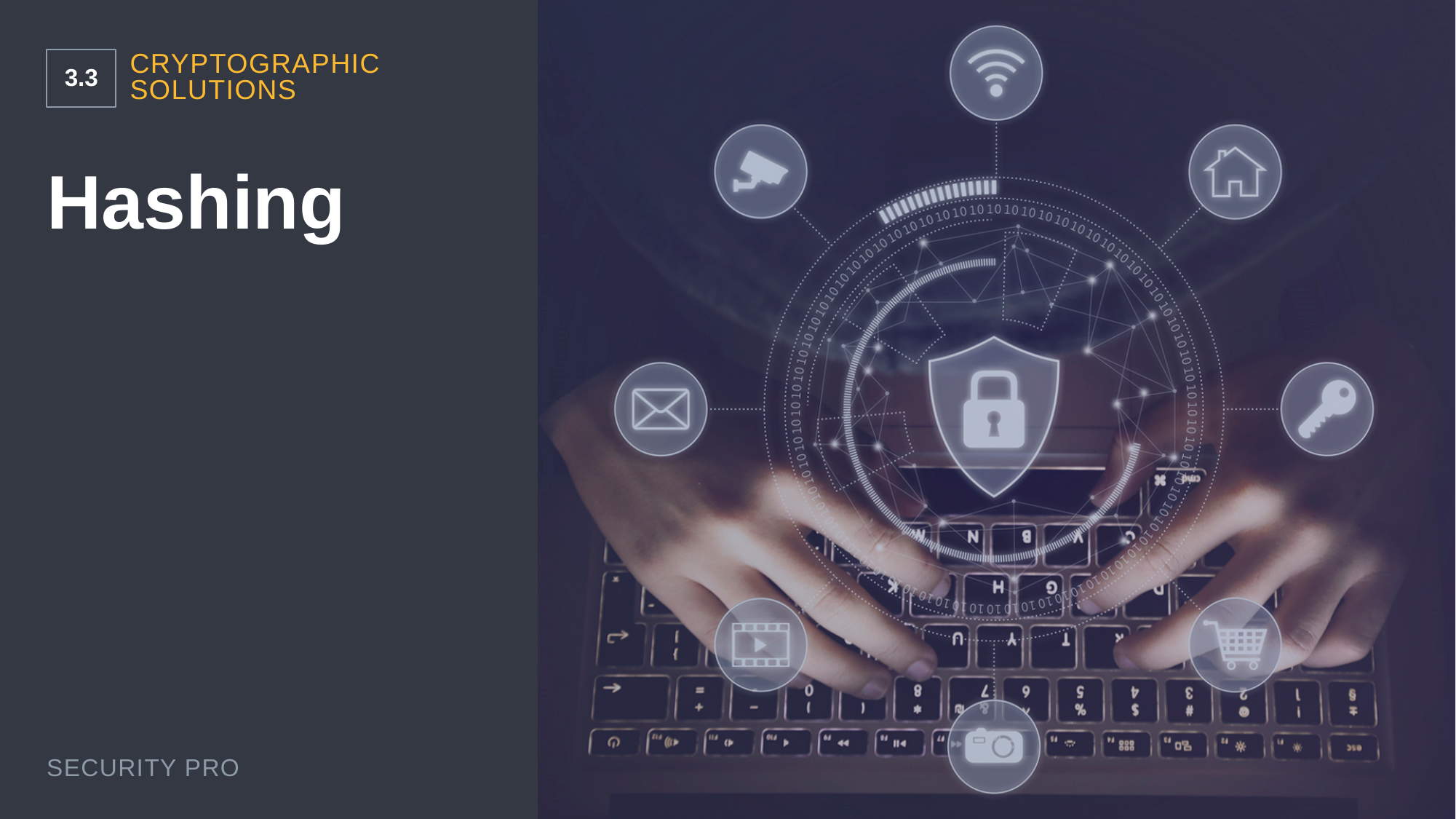

3.3
Cryptographic Solutions
# Hashing
Security Pro